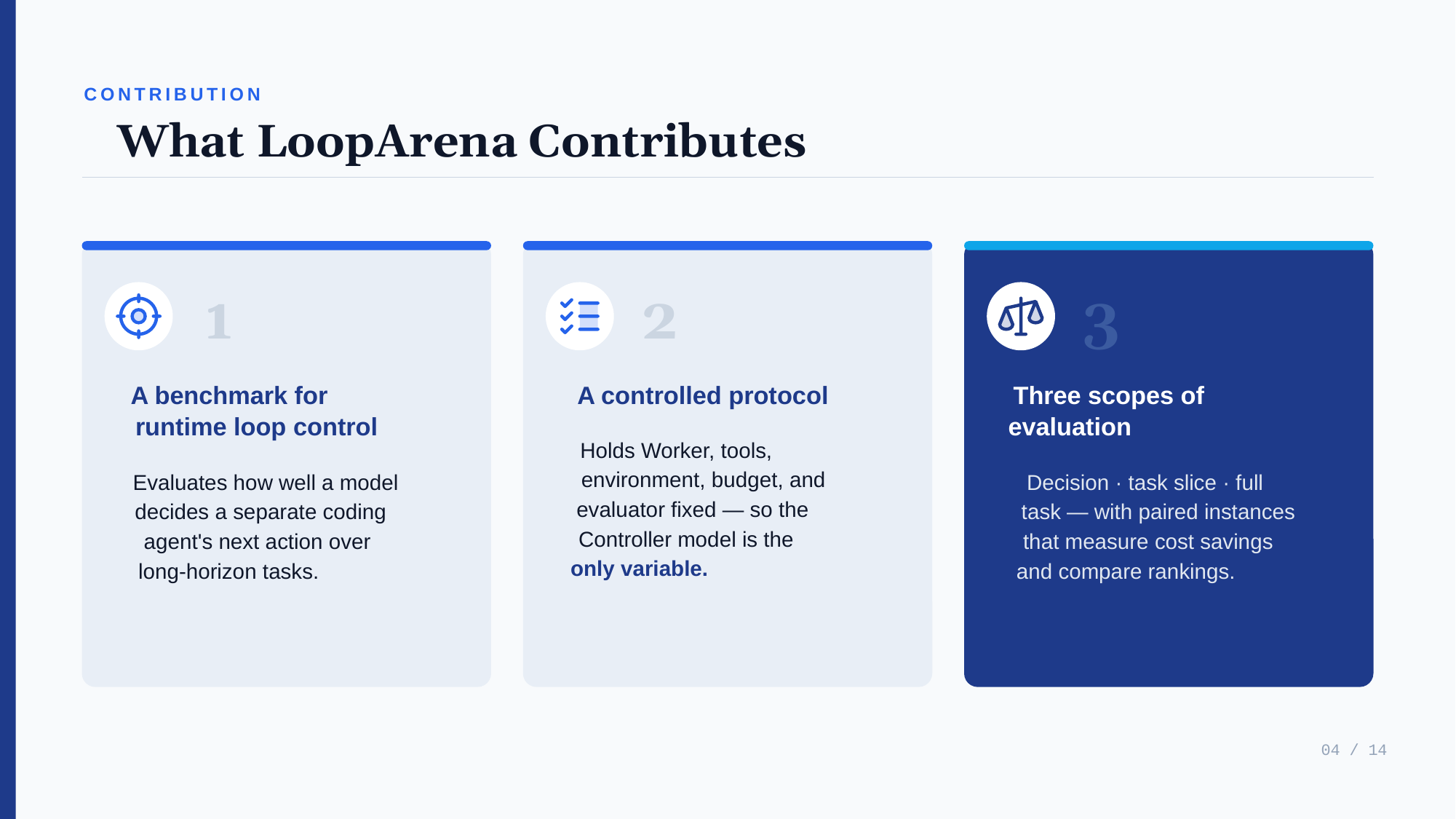

CONTRIBUTION
What LoopArena Contributes

1

A benchmark for
runtime loop control
Evaluates how well a model
decides a separate coding
agent's next action over
long-horizon tasks.

2

A controlled protocol
Holds Worker, tools,
environment, budget, and
evaluator fixed — so the
Controller model is the
only variable.

3

Three scopes of
evaluation
Decision · task slice · full
task — with paired instances
that measure cost savings
and compare rankings.
04 / 14